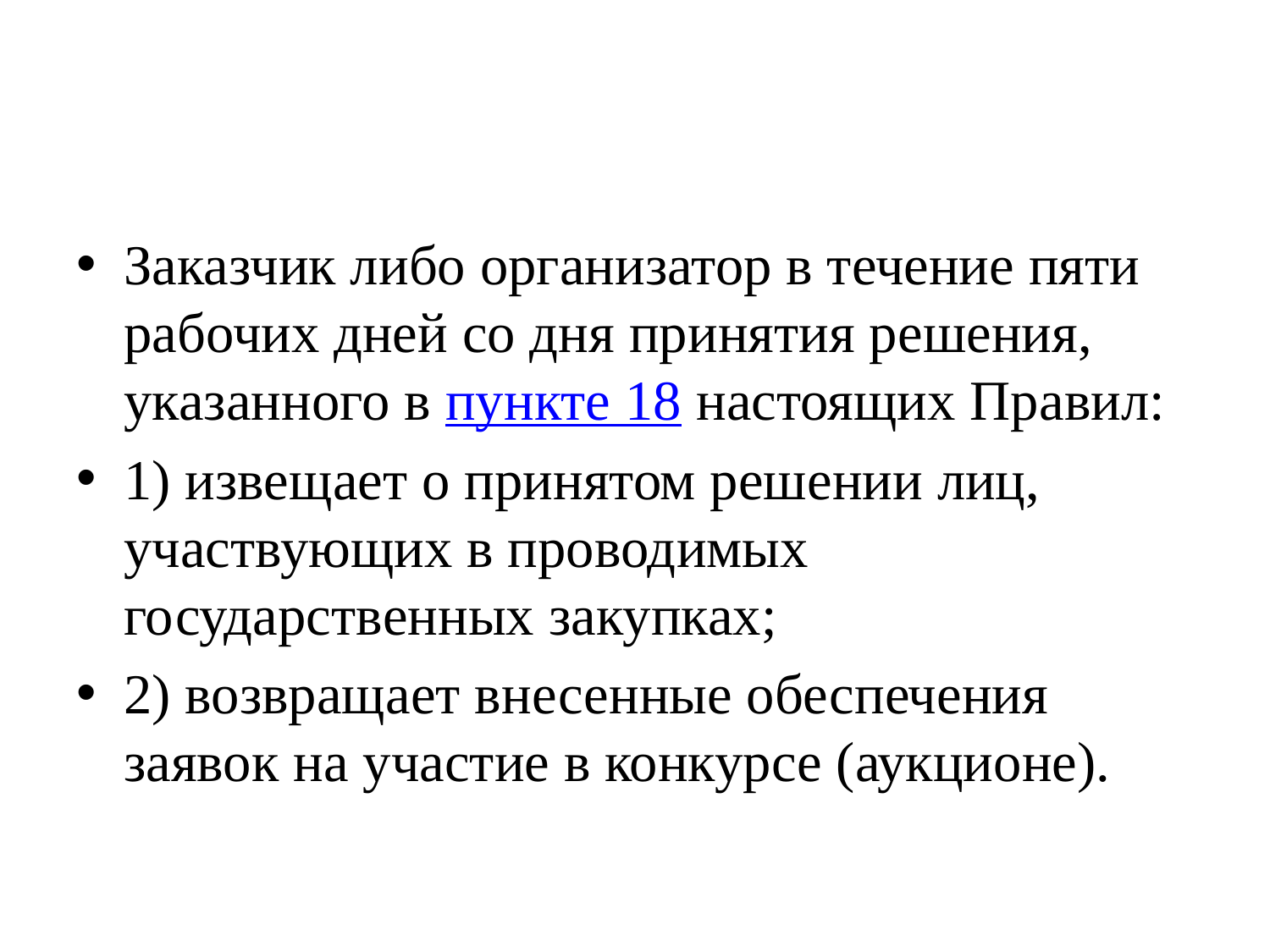

Заказчик либо организатор в течение пяти рабочих дней со дня принятия решения, указанного в пункте 18 настоящих Правил:
1) извещает о принятом решении лиц, участвующих в проводимых государственных закупках;
2) возвращает внесенные обеспечения заявок на участие в конкурсе (аукционе).